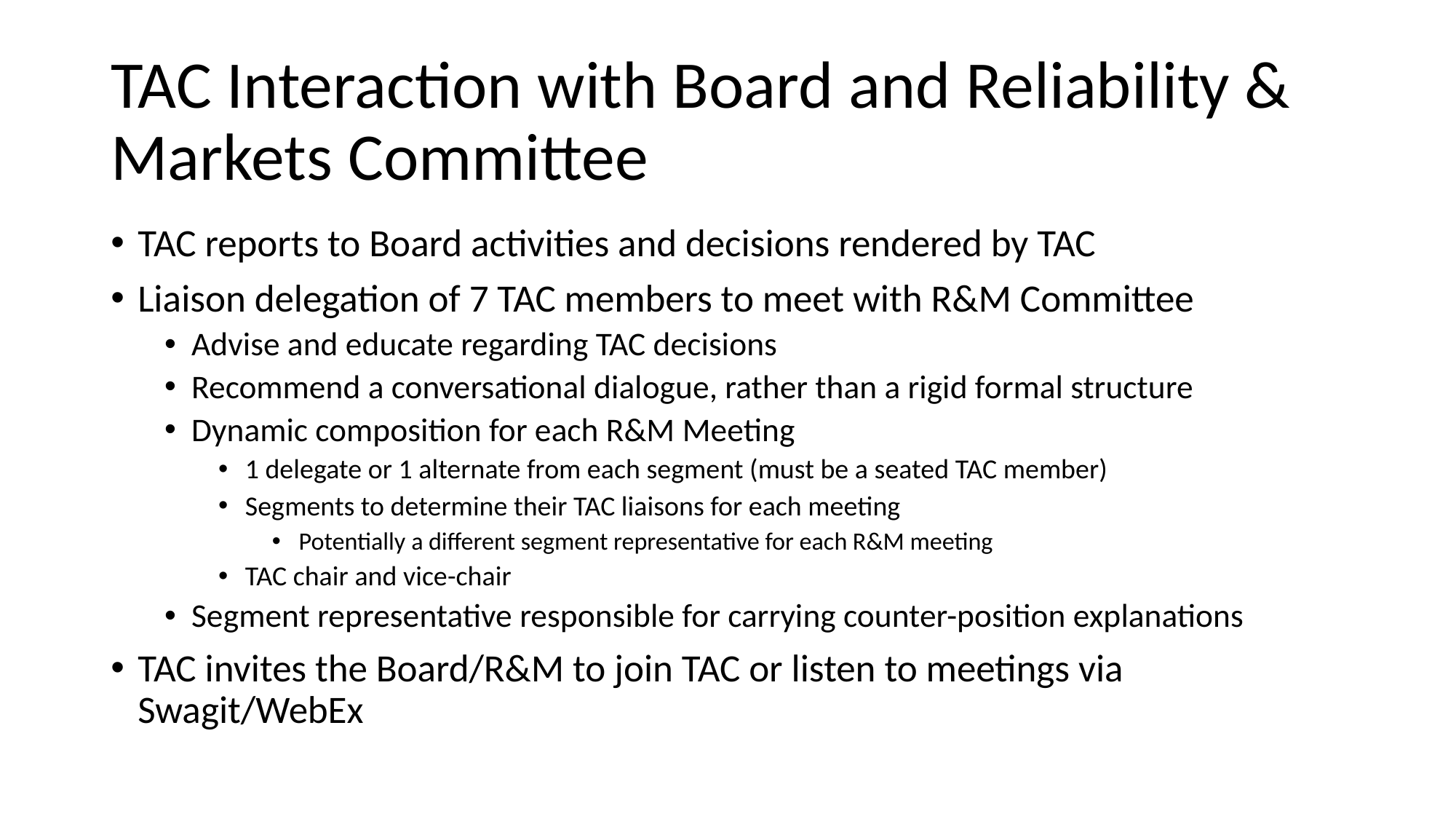

# TAC Interaction with Board and Reliability & Markets Committee
TAC reports to Board activities and decisions rendered by TAC
Liaison delegation of 7 TAC members to meet with R&M Committee
Advise and educate regarding TAC decisions
Recommend a conversational dialogue, rather than a rigid formal structure
Dynamic composition for each R&M Meeting
1 delegate or 1 alternate from each segment (must be a seated TAC member)
Segments to determine their TAC liaisons for each meeting
Potentially a different segment representative for each R&M meeting
TAC chair and vice-chair
Segment representative responsible for carrying counter-position explanations
TAC invites the Board/R&M to join TAC or listen to meetings via Swagit/WebEx